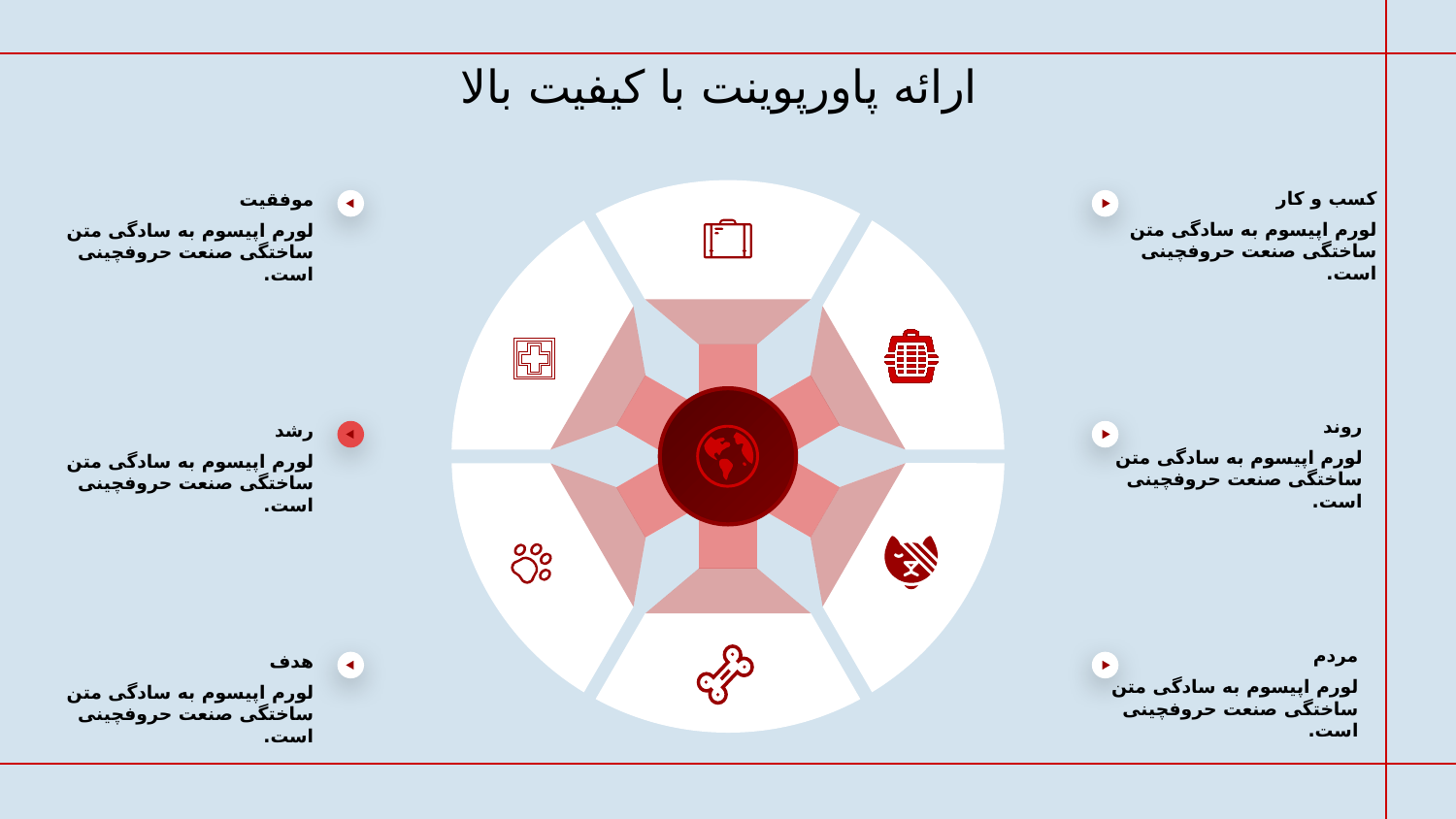

ارائه پاورپوینت با کیفیت بالا

کسب و کار
لورم اپیسوم به سادگی متن ساختگی صنعت حروفچینی است.

روند
لورم اپیسوم به سادگی متن ساختگی صنعت حروفچینی است.

مردم
لورم اپیسوم به سادگی متن ساختگی صنعت حروفچینی است.

موفقیت
لورم اپیسوم به سادگی متن ساختگی صنعت حروفچینی است.

رشد
لورم اپیسوم به سادگی متن ساختگی صنعت حروفچینی است.

هدف
لورم اپیسوم به سادگی متن ساختگی صنعت حروفچینی است.